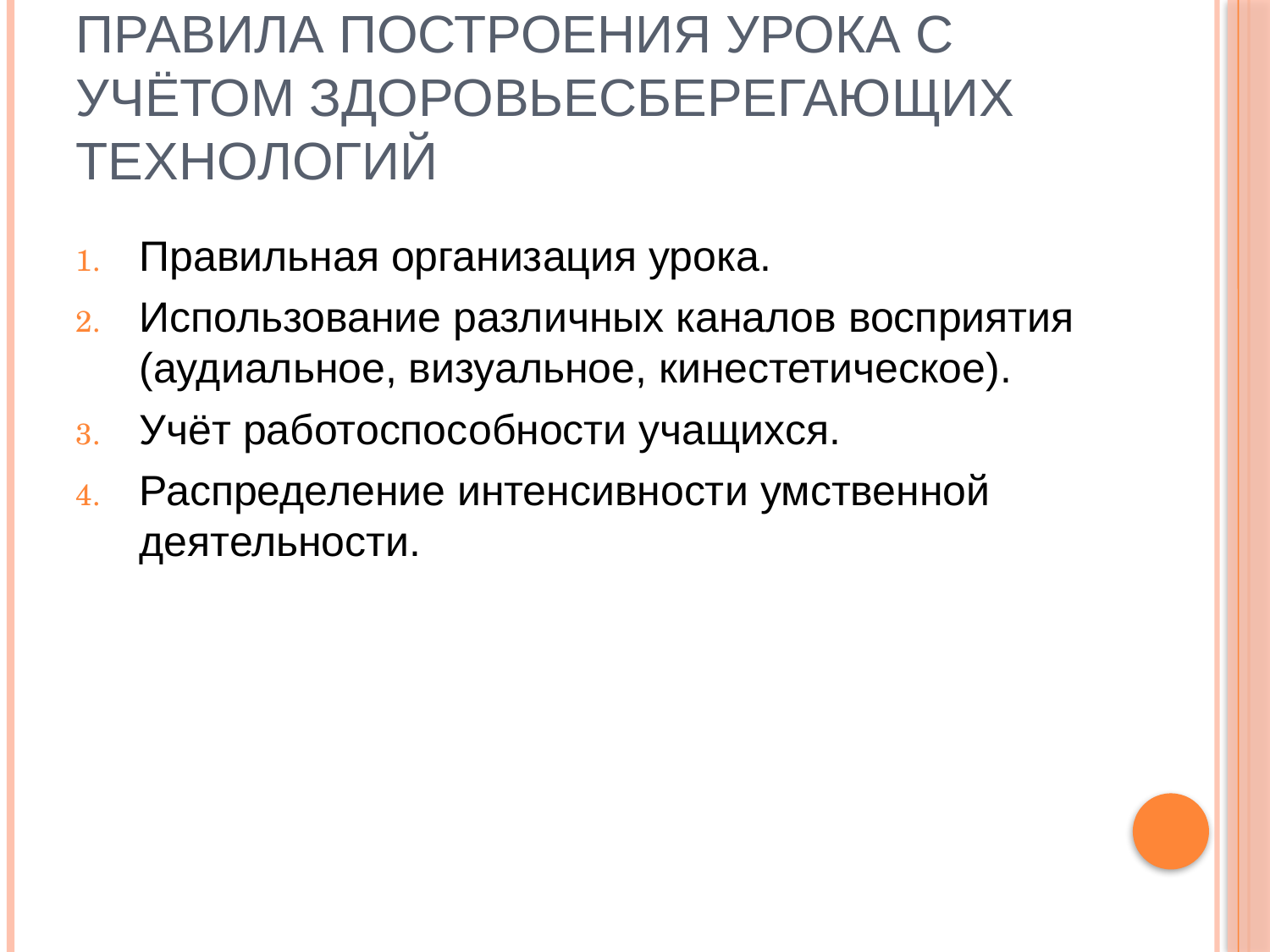

# Правила построения урока с учётом здоровьесберегающих технологий
Правильная организация урока.
Использование различных каналов восприятия (аудиальное, визуальное, кинестетическое).
Учёт работоспособности учащихся.
Распределение интенсивности умственной деятельности.